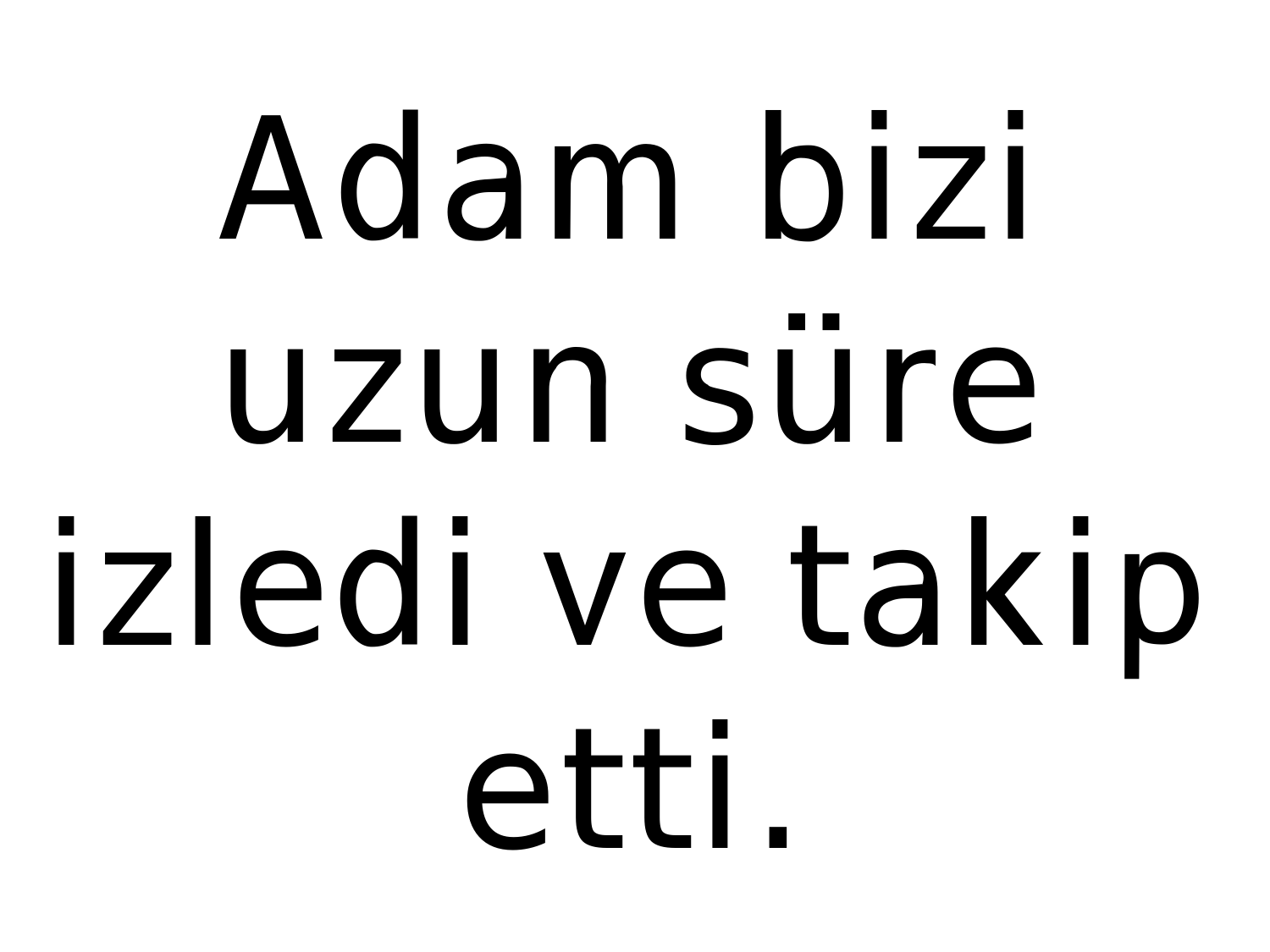

# Adam bizi uzun süre izledi ve takip etti.